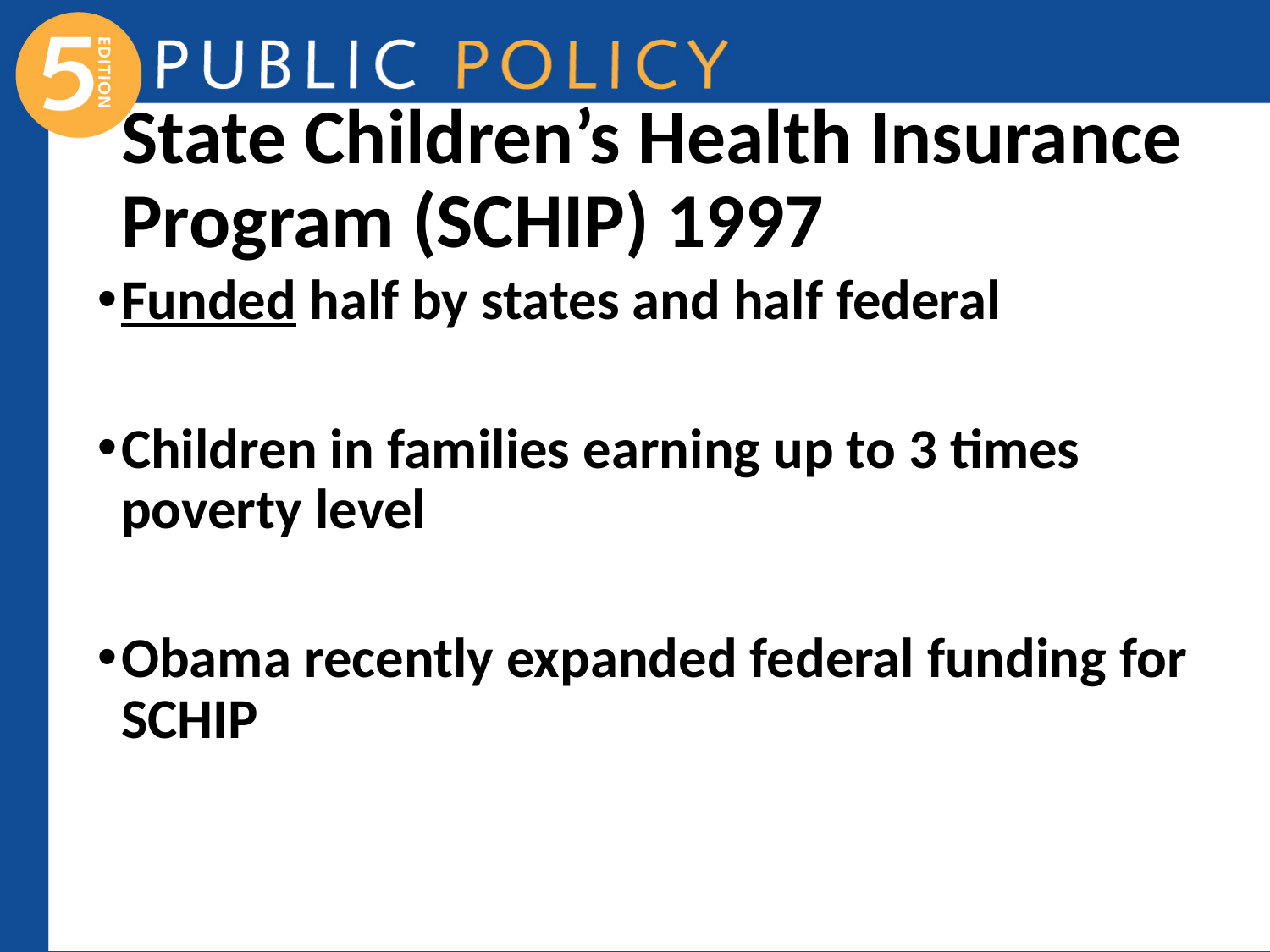

# State Children’s Health Insurance Program (SCHIP) 1997
Funded half by states and half federal

Children in families earning up to 3 times poverty level

Obama recently expanded federal funding for SCHIP